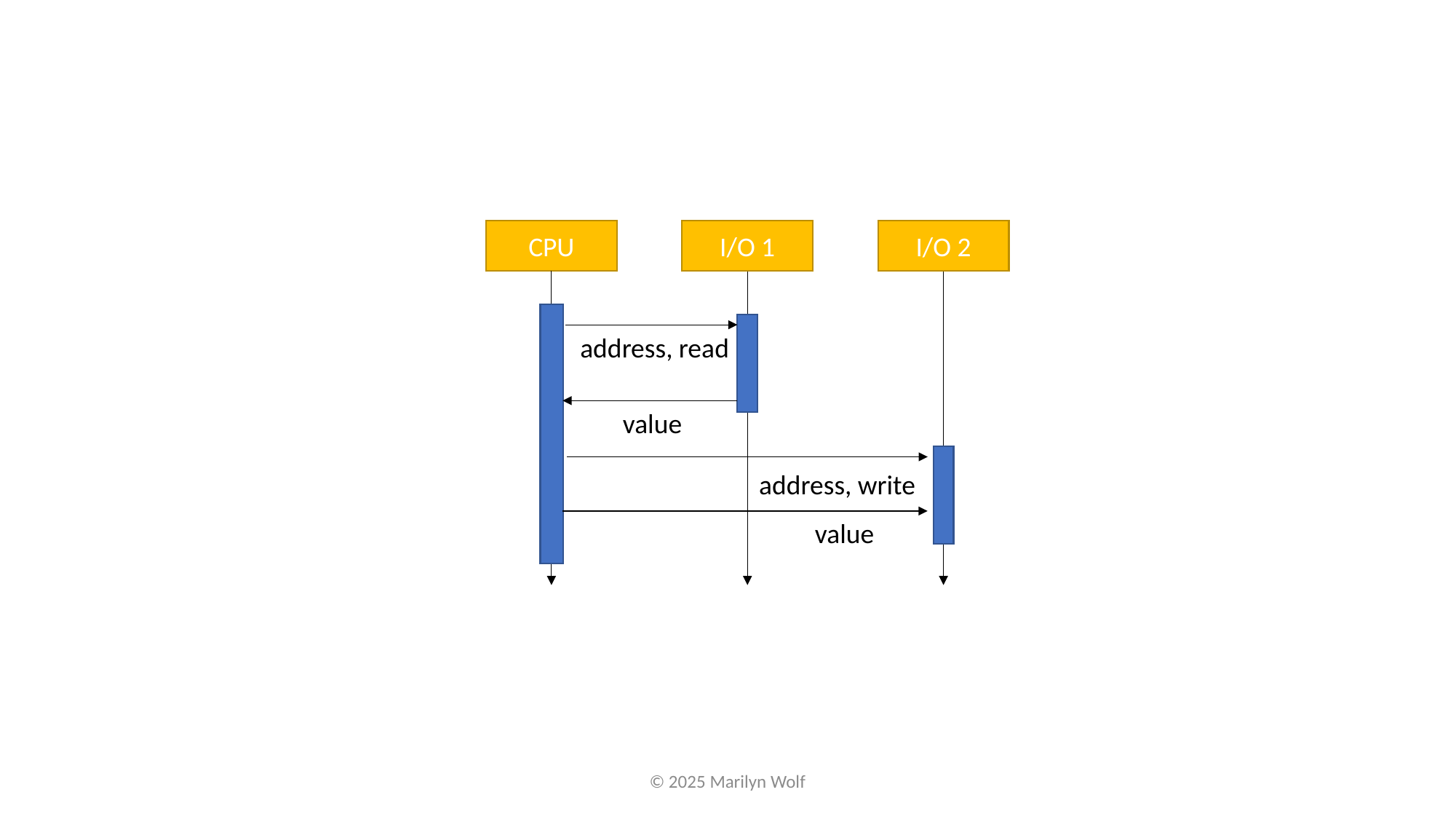

CPU
I/O 1
I/O 2

address, read
value

address, write
value
© 2025 Marilyn Wolf